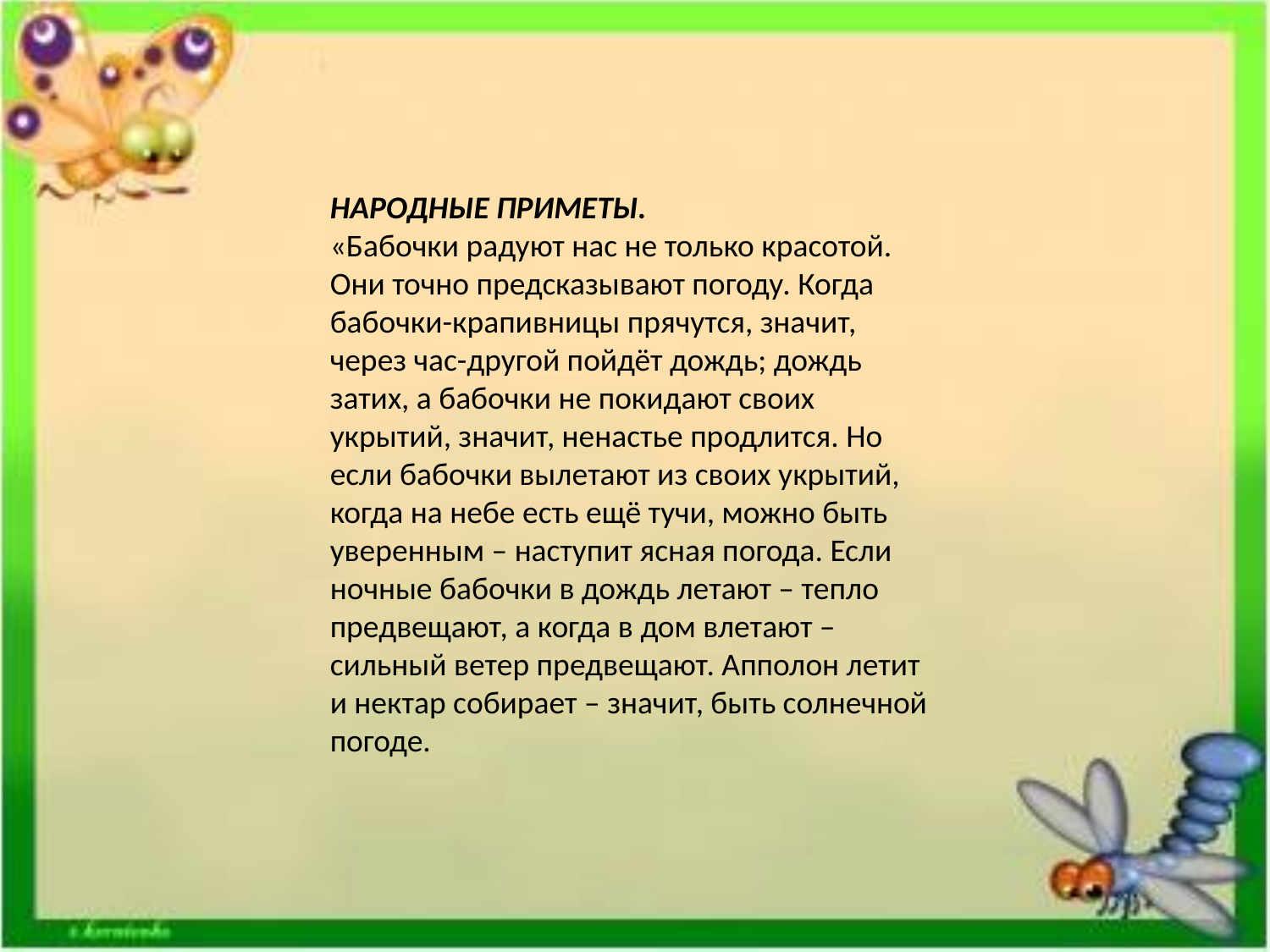

#
НАРОДНЫЕ ПРИМЕТЫ.
«Бабочки радуют нас не только красотой. Они точно предсказывают погоду. Когда бабочки-крапивницы прячутся, значит, через час-другой пойдёт дождь; дождь затих, а бабочки не покидают своих укрытий, значит, ненастье продлится. Но если бабочки вылетают из своих укрытий, когда на небе есть ещё тучи, можно быть уверенным – наступит ясная погода. Если ночные бабочки в дождь летают – тепло предвещают, а когда в дом влетают – сильный ветер предвещают. Апполон летит и нектар собирает – значит, быть солнечной погоде.